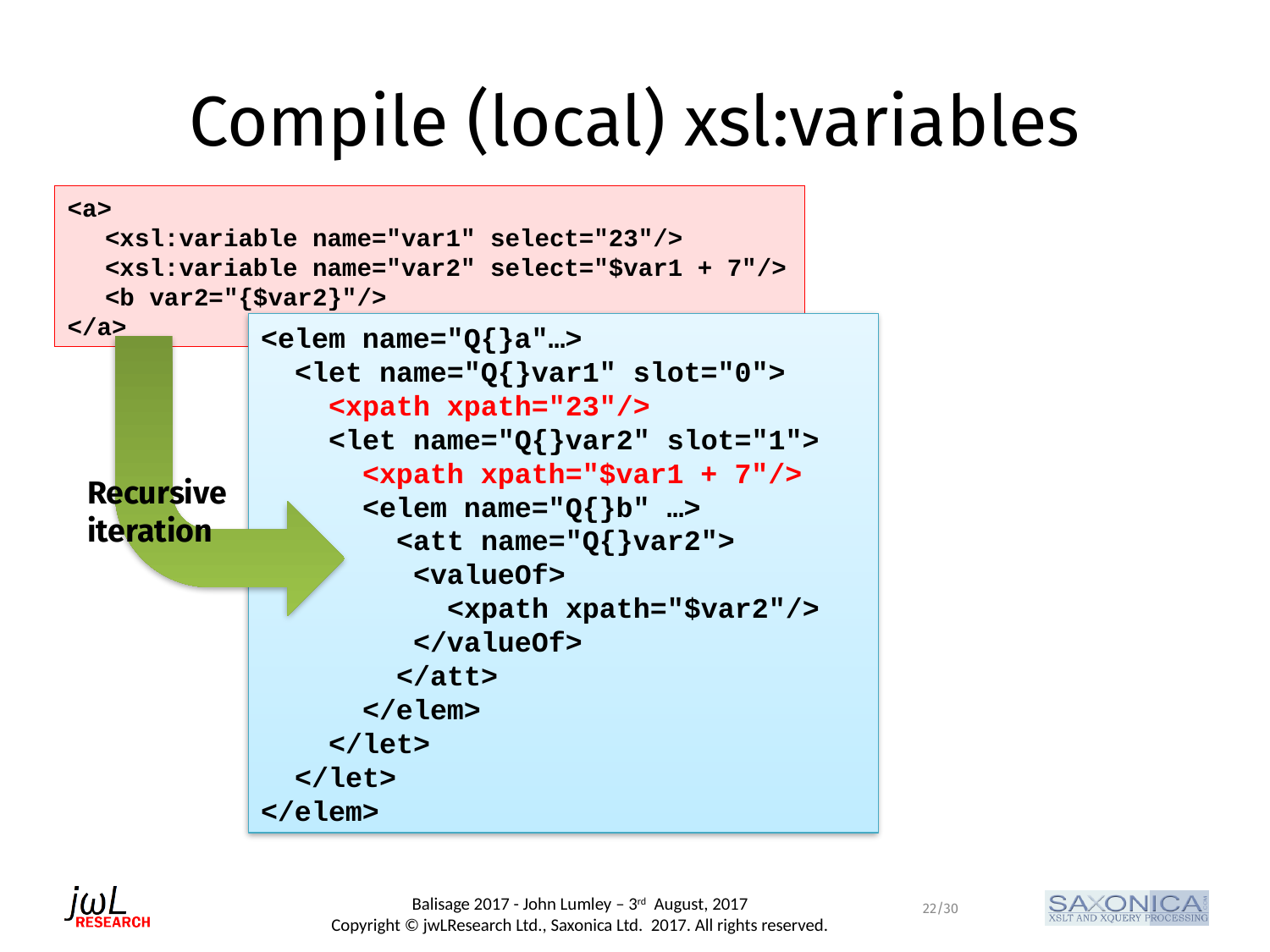

# Compile (local) xsl:variables
<a>
	<xsl:variable name="var1" select="23"/>
	<xsl:variable name="var2" select="$var1 + 7"/>
	<b var2="{$var2}"/>
</a>
<elem name="Q{}a"…>
  <let name="Q{}var1" slot="0">
    <xpath xpath="23"/>
    <let name="Q{}var2" slot="1">
      <xpath xpath="$var1 + 7"/>
      <elem name="Q{}b" …>
        <att name="Q{}var2">
         <valueOf>
           <xpath xpath="$var2"/>
         </valueOf>
        </att>
      </elem>
    </let>
  </let>
</elem>

Recursive iteration
22